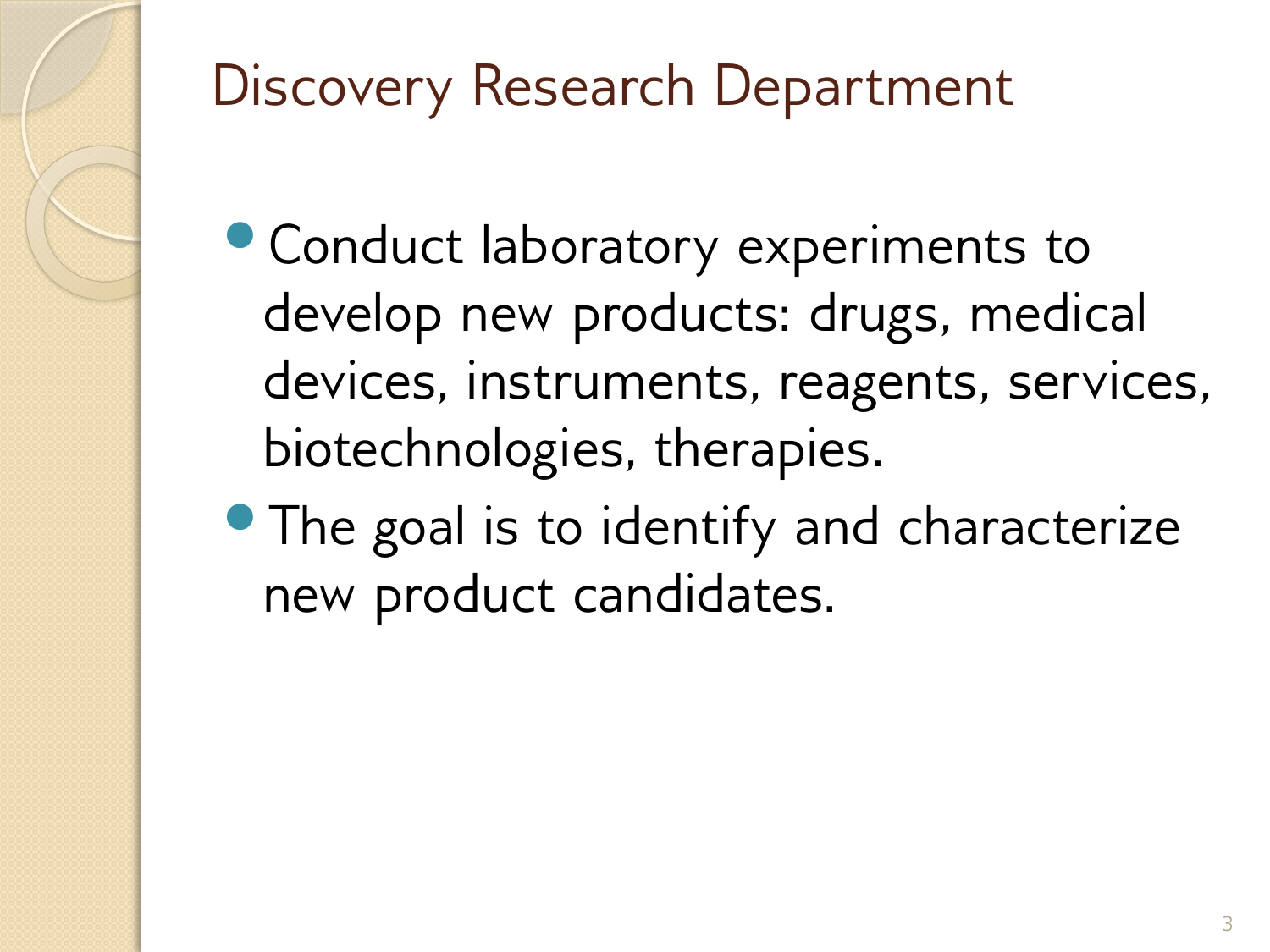

# Discovery Research Department
Conduct laboratory experiments to develop new products: drugs, medical devices, instruments, reagents, services, biotechnologies, therapies.
The goal is to identify and characterize new product candidates.
3